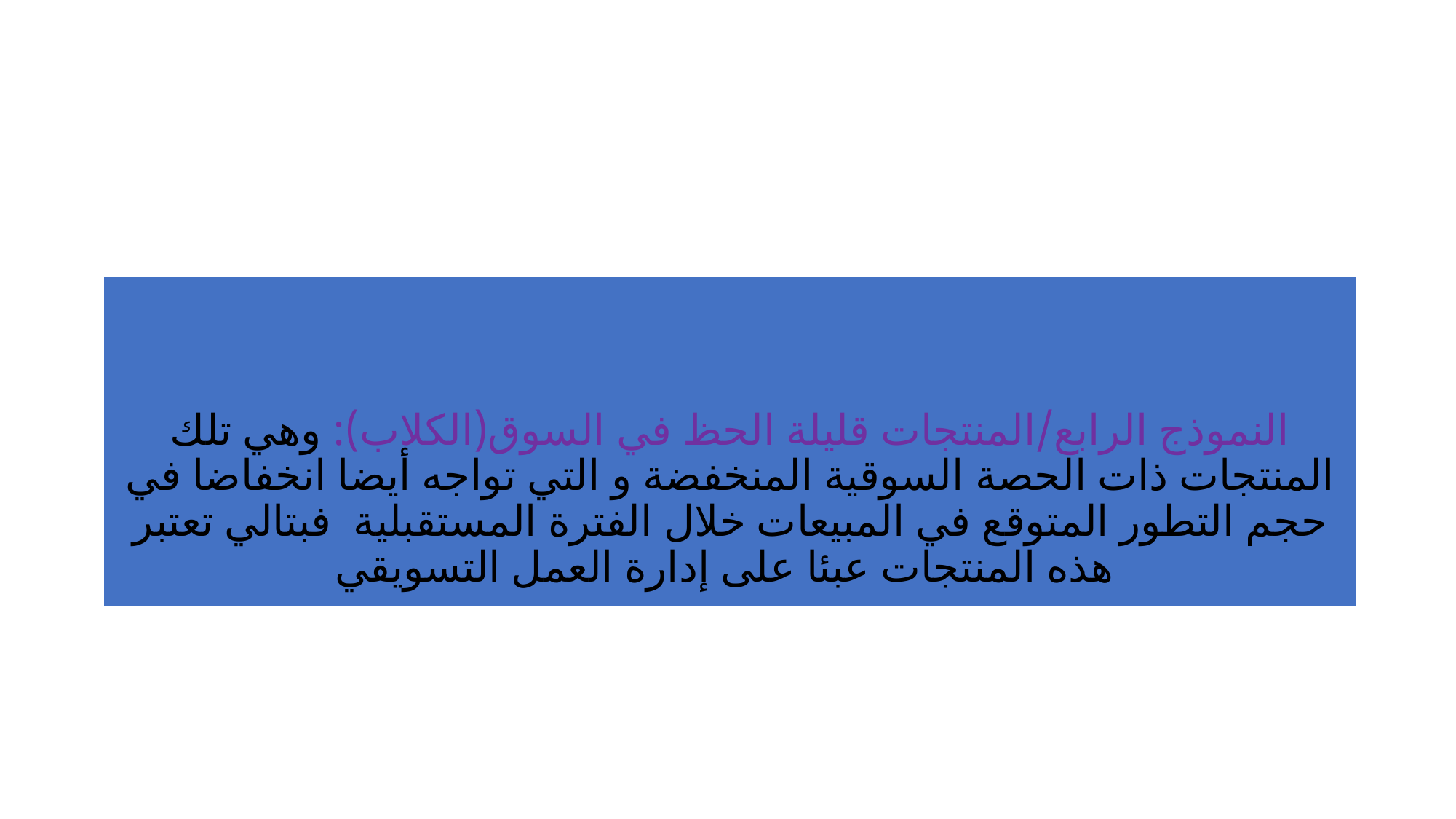

النموذج الرابع/المنتجات قليلة الحظ في السوق(الكلاب): وهي تلك المنتجات ذات الحصة السوقية المنخفضة و التي تواجه أيضا انخفاضا في حجم التطور المتوقع في المبيعات خلال الفترة المستقبلية  فبتالي تعتبر هذه المنتجات عبئا على إدارة العمل التسويقي